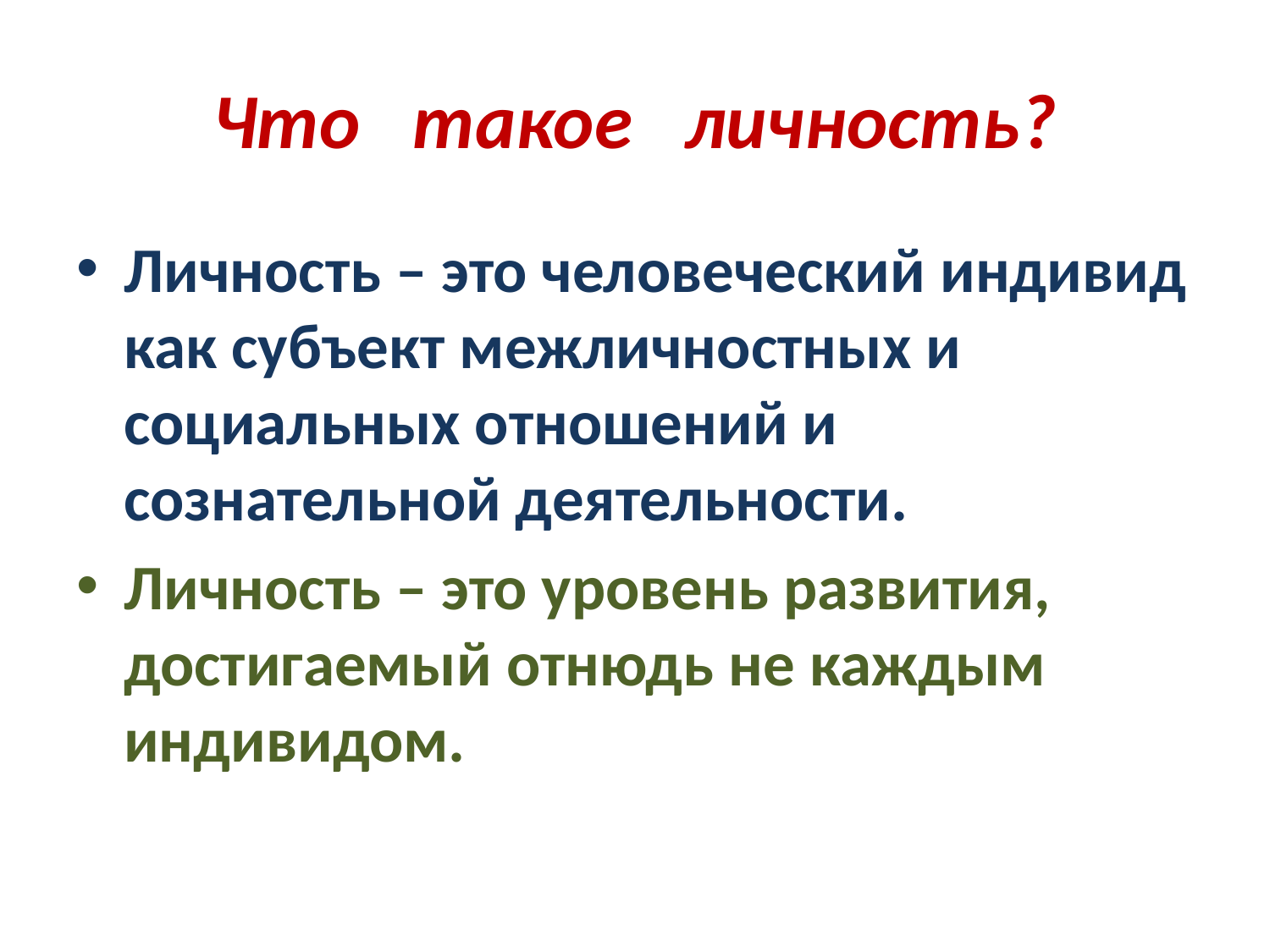

# Что   такое   личность?
Личность – это человеческий индивид как субъект межличностных и социальных отношений и сознательной деятельности.
Личность – это уровень развития, достигаемый отнюдь не каждым индивидом.